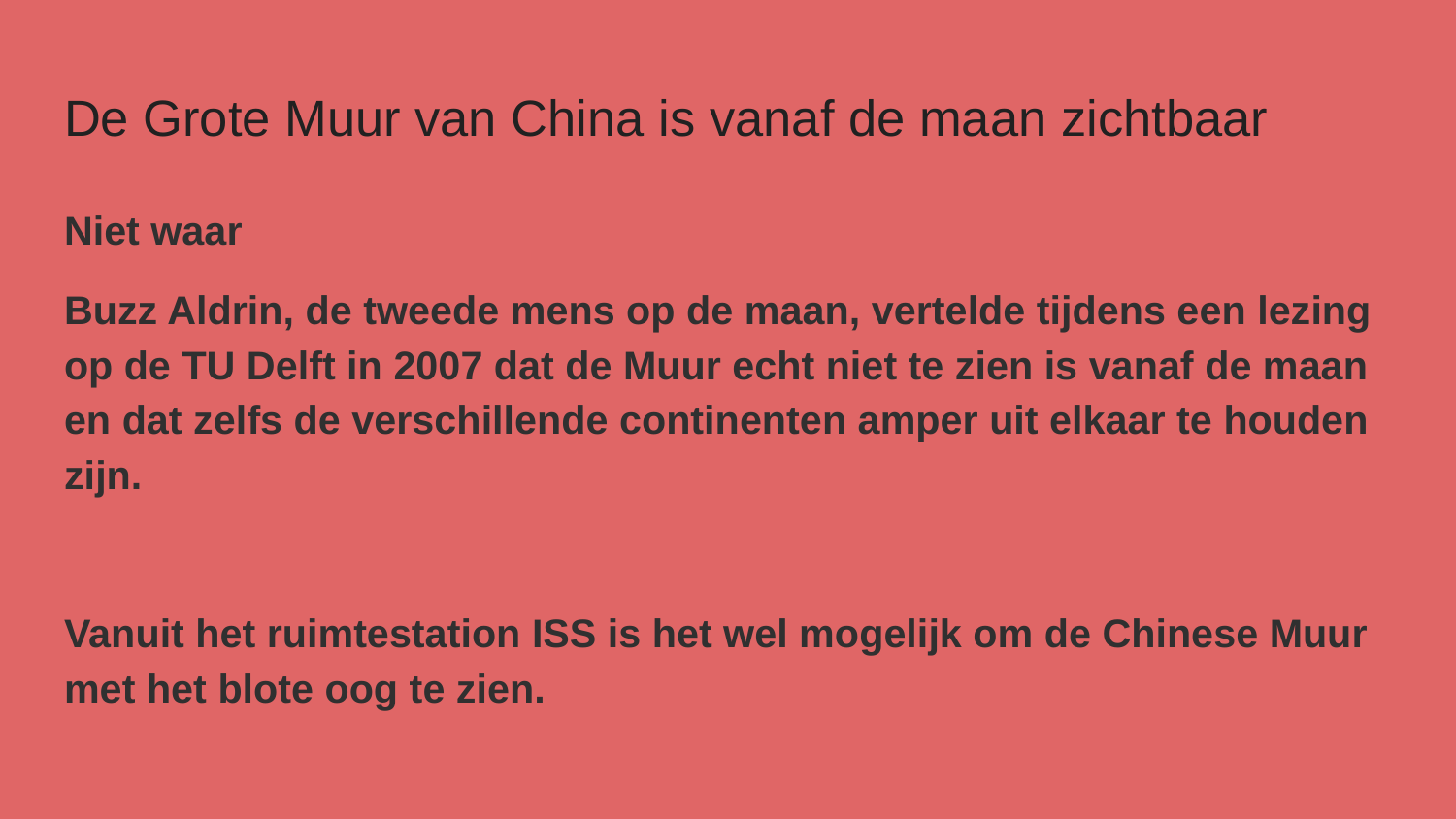

# De Grote Muur van China is vanaf de maan zichtbaar
Niet waar
Buzz Aldrin, de tweede mens op de maan, vertelde tijdens een lezing op de TU Delft in 2007 dat de Muur echt niet te zien is vanaf de maan en dat zelfs de verschillende continenten amper uit elkaar te houden zijn.

Vanuit het ruimtestation ISS is het wel mogelijk om de Chinese Muur met het blote oog te zien.